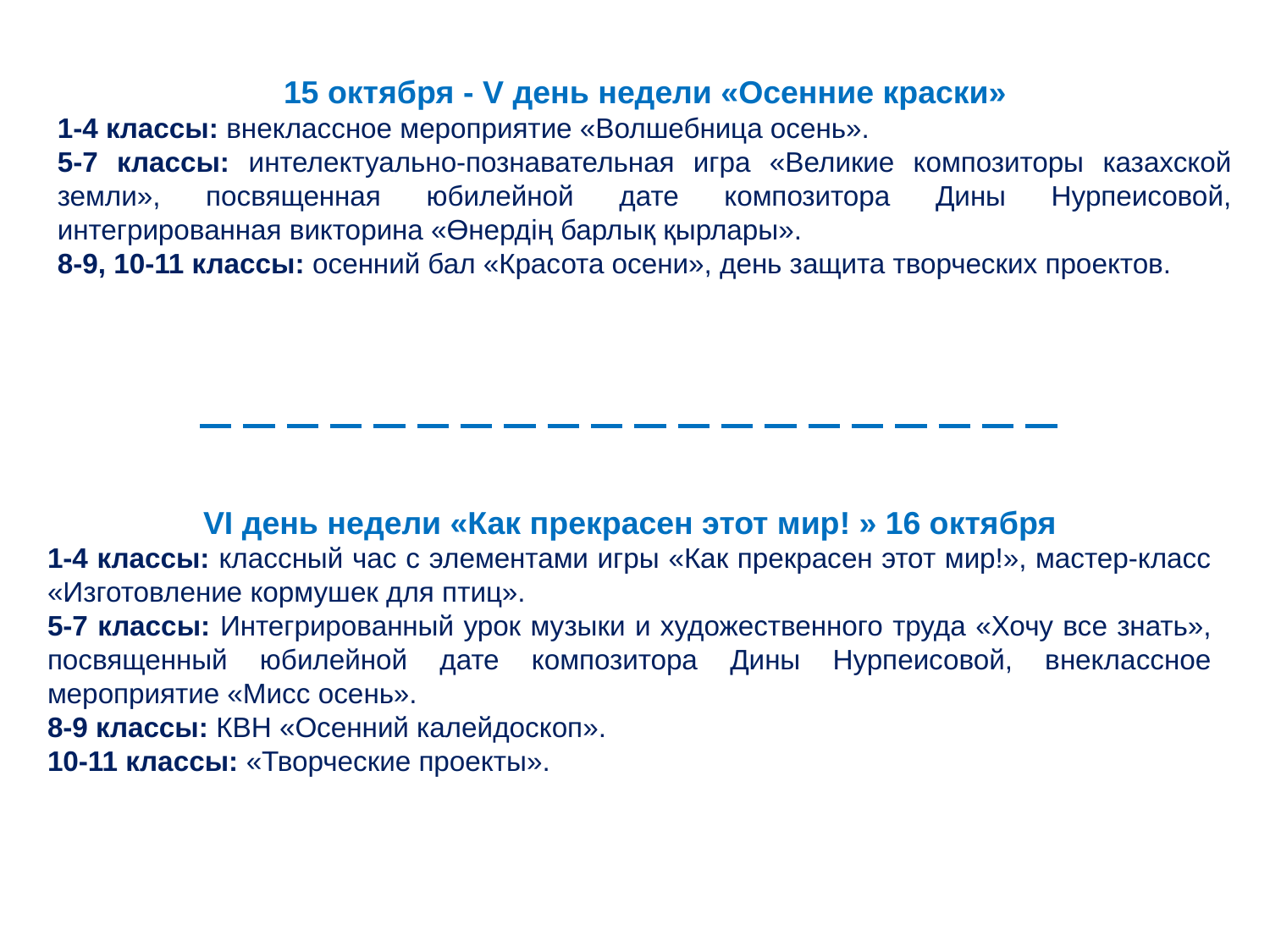

15 октября - V день недели «Осенние краски»
1-4 классы: внеклассное мероприятие «Волшебница осень».
5-7 классы: интелектуально-познавательная игра «Великие композиторы казахской земли», посвященная юбилейной дате композитора Дины Нурпеисовой, интегрированная викторина «Өнердің барлық қырлары».
8-9, 10-11 классы: осенний бал «Красота осени», день защита творческих проектов.

VІ день недели «Как прекрасен этот мир! » 16 октября
1-4 классы: классный час с элементами игры «Как прекрасен этот мир!», мастер-класс «Изготовление кормушек для птиц».
5-7 классы: Интегрированный урок музыки и художественного труда «Хочу все знать», посвященный юбилейной дате композитора Дины Нурпеисовой, внеклассное мероприятие «Мисс осень».
8-9 классы: КВН «Осенний калейдоскоп».
10-11 классы: «Творческие проекты».